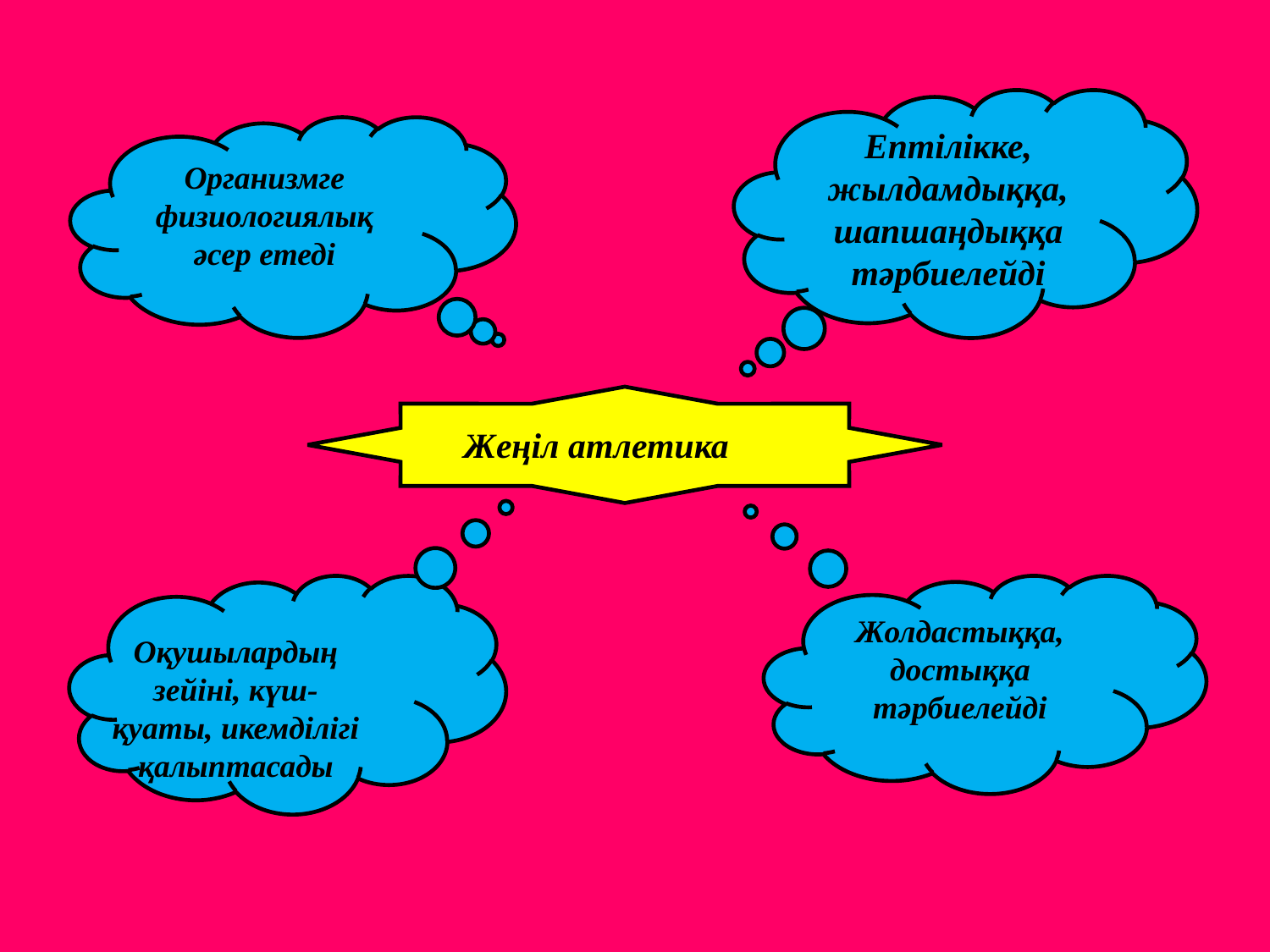

Ептілікке, жылдамдыққа, шапшаңдыққа тәрбиелейді
Организмге физиологиялық әсер етеді

Жеңіл атлетика

Жолдастыққа, достыққа тәрбиелейді
Оқушылардың зейіні, күш-қуаты, икемділігі қалыптасады